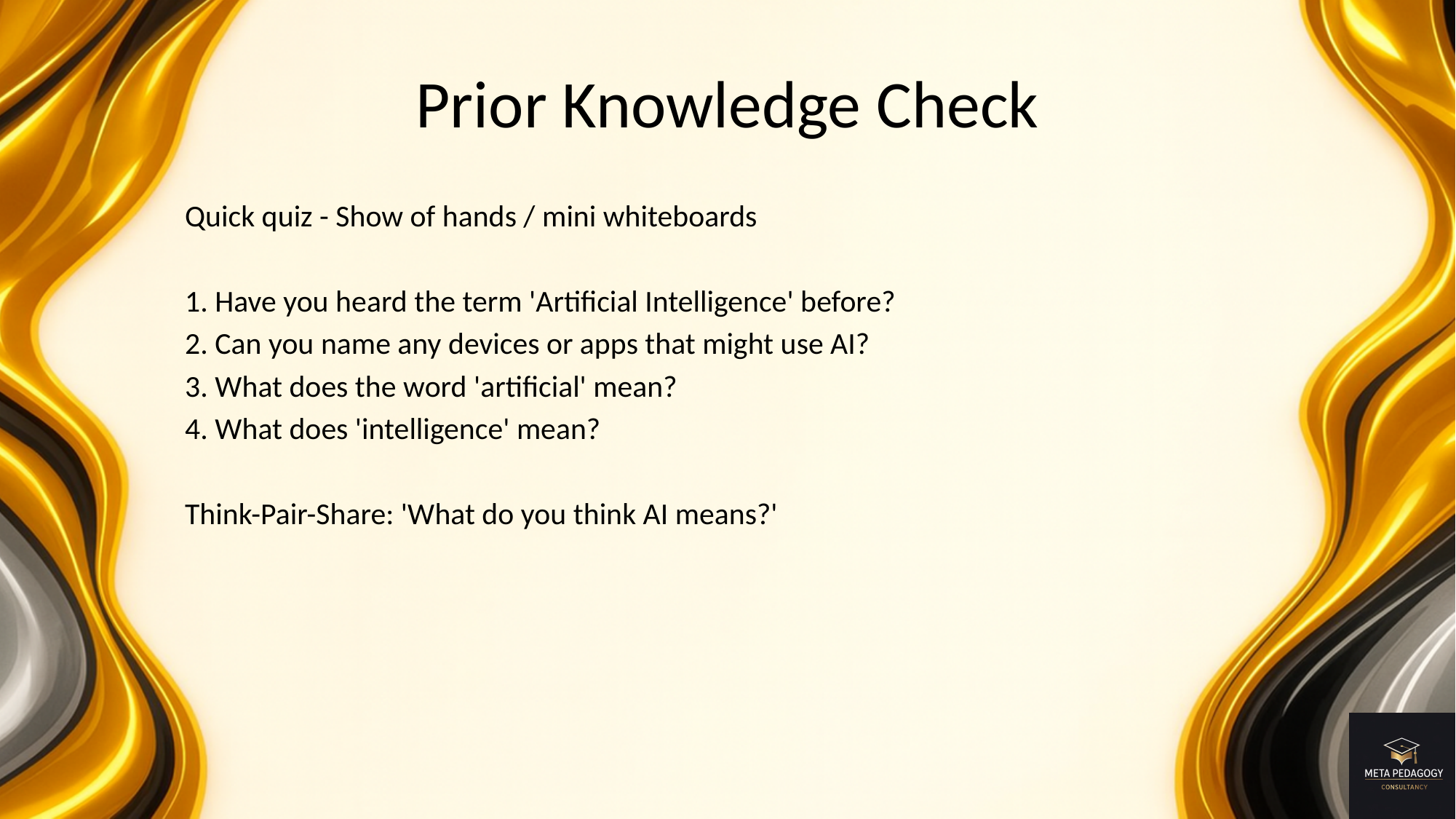

# Prior Knowledge Check
Quick quiz - Show of hands / mini whiteboards

1. Have you heard the term 'Artificial Intelligence' before?
2. Can you name any devices or apps that might use AI?
3. What does the word 'artificial' mean?
4. What does 'intelligence' mean?

Think-Pair-Share: 'What do you think AI means?'